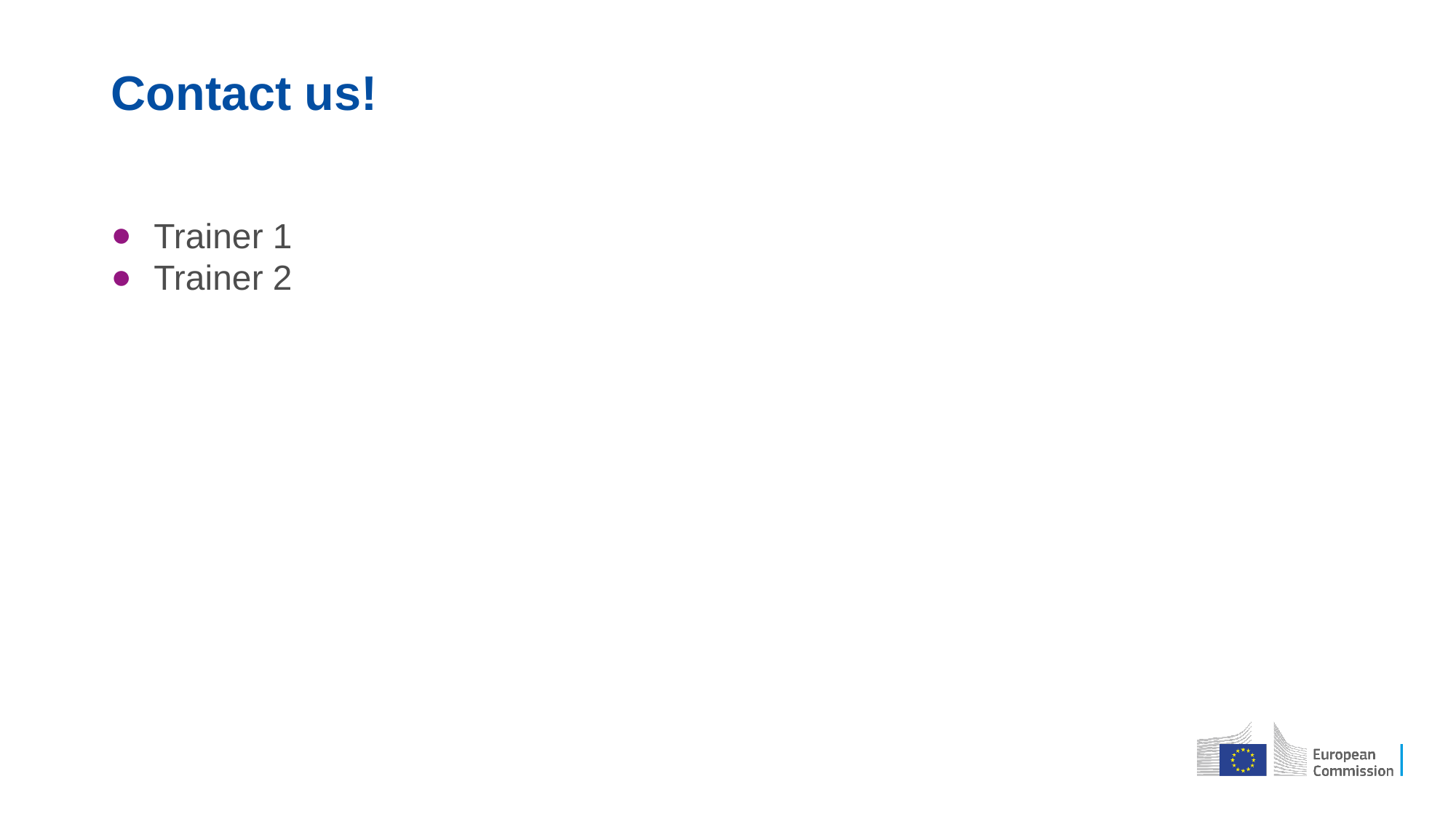

# Contact us!
Trainer 1
Trainer 2